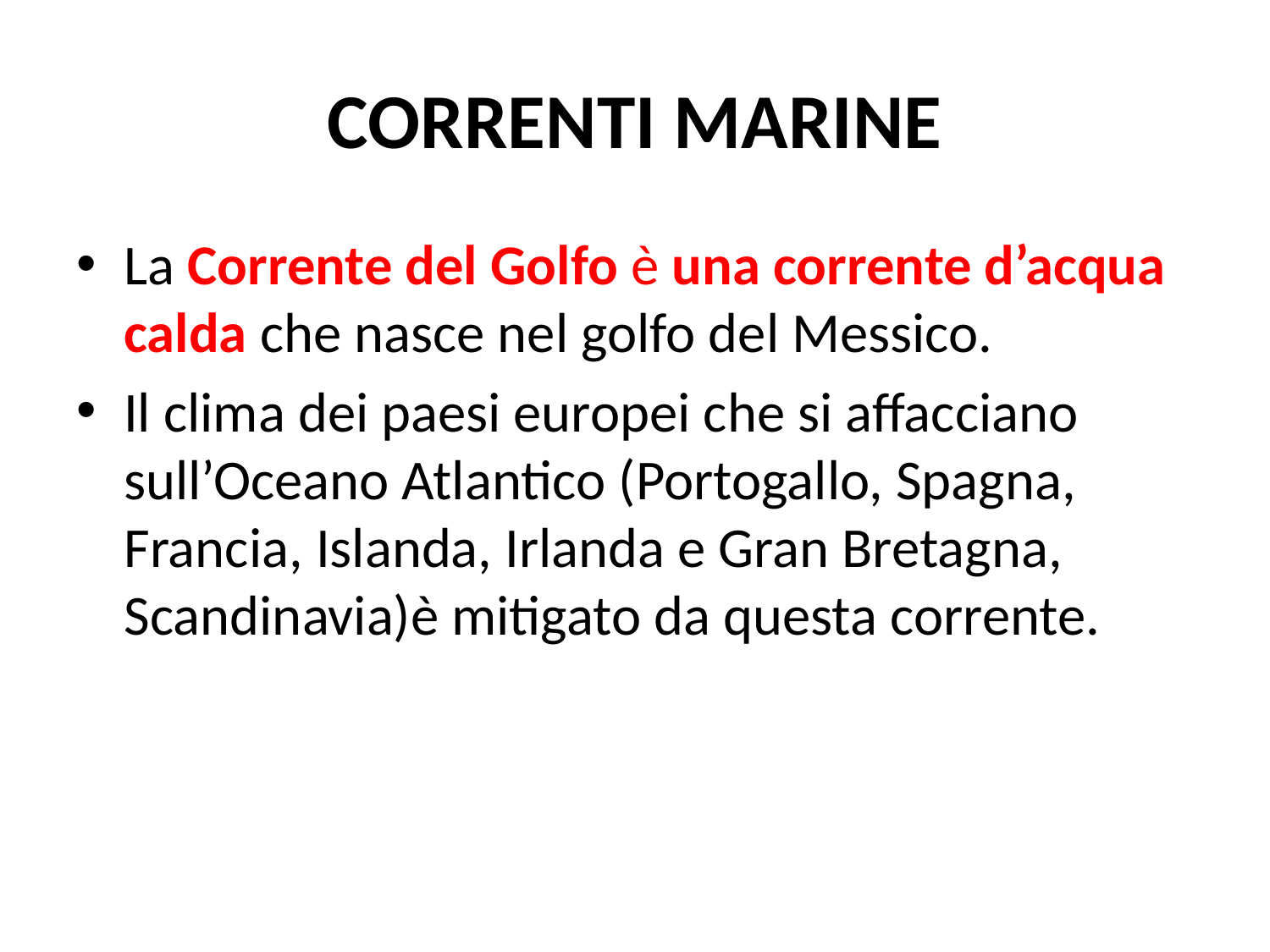

# CORRENTI MARINE
La Corrente del Golfo è una corrente d’acqua calda che nasce nel golfo del Messico.
Il clima dei paesi europei che si affacciano sull’Oceano Atlantico (Portogallo, Spagna, Francia, Islanda, Irlanda e Gran Bretagna, Scandinavia)è mitigato da questa corrente.